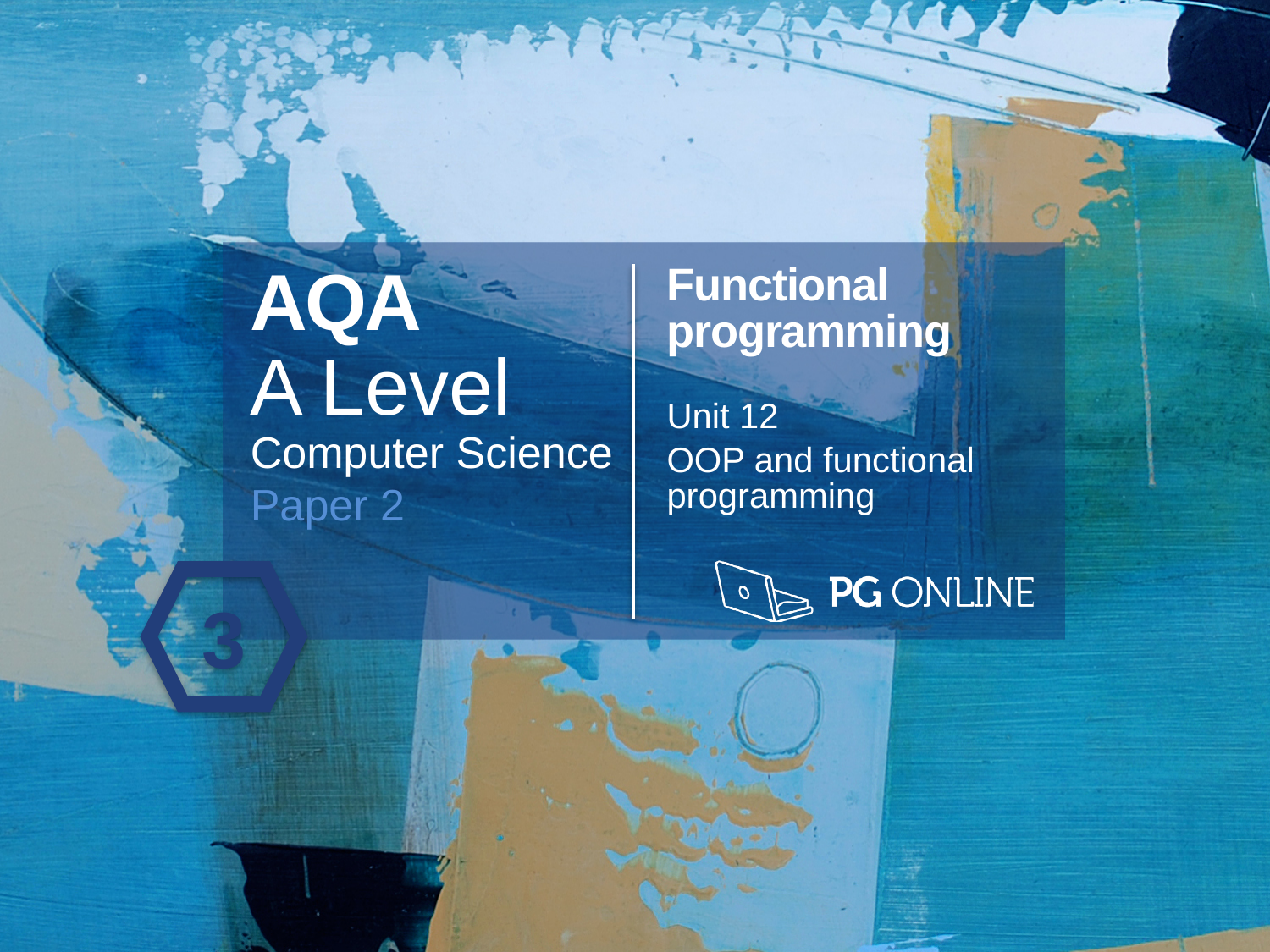

AQA
A Level
Computer Science
Paper 2

Functional programming
Unit 12
OOP and functional programming